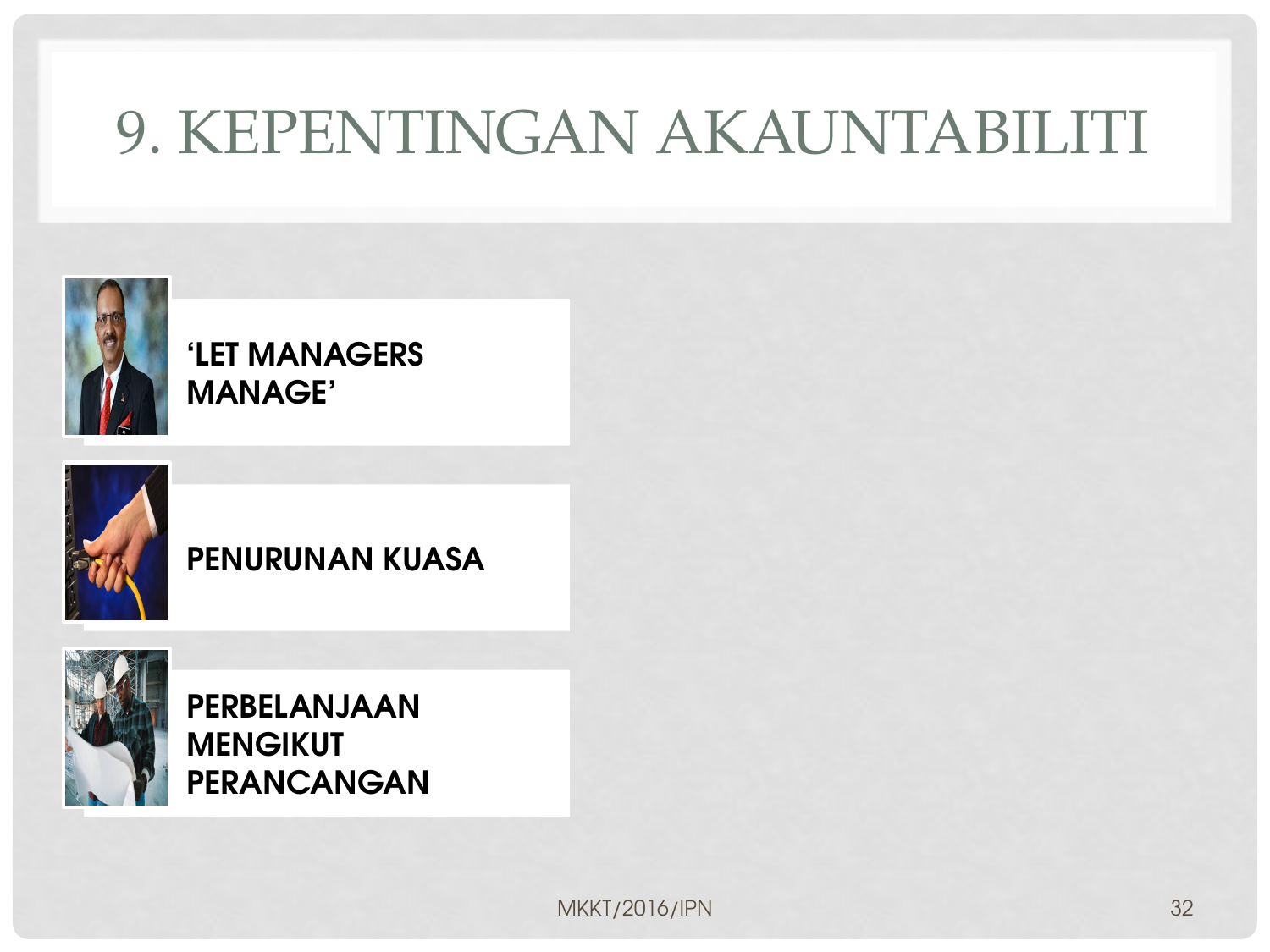

# 9. KEPENTINGAN AKAUNTABILITI
‘LET MANAGERS MANAGE’
PENURUNAN KUASA
PERBELANJAAN MENGIKUT PERANCANGAN
MKKT/2016/IPN
32